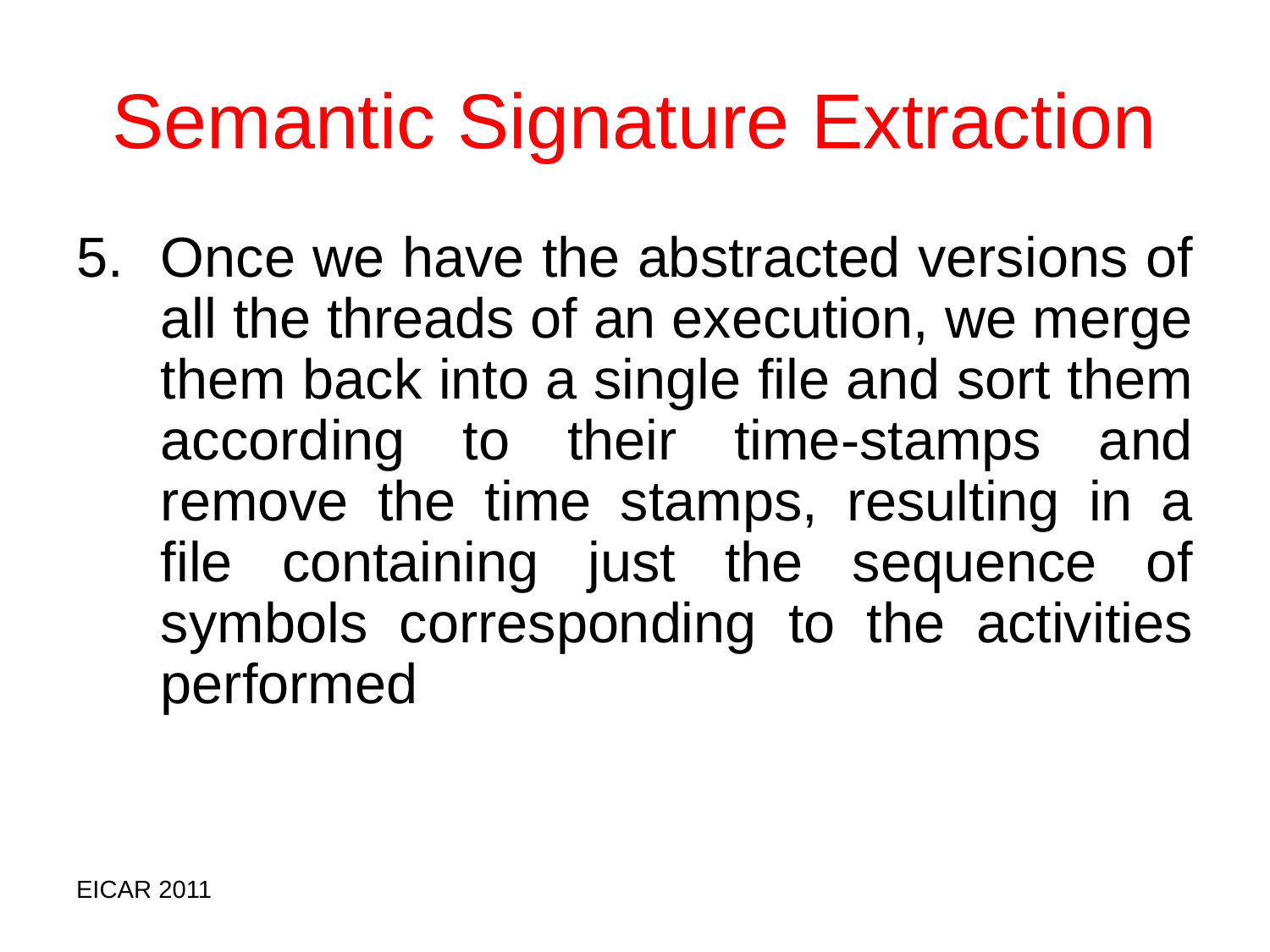

# Semantic Signature Extraction
Once we have the abstracted versions of all the threads of an execution, we merge them back into a single file and sort them according to their time-stamps and remove the time stamps, resulting in a file containing just the sequence of symbols corresponding to the activities performed
EICAR 2011